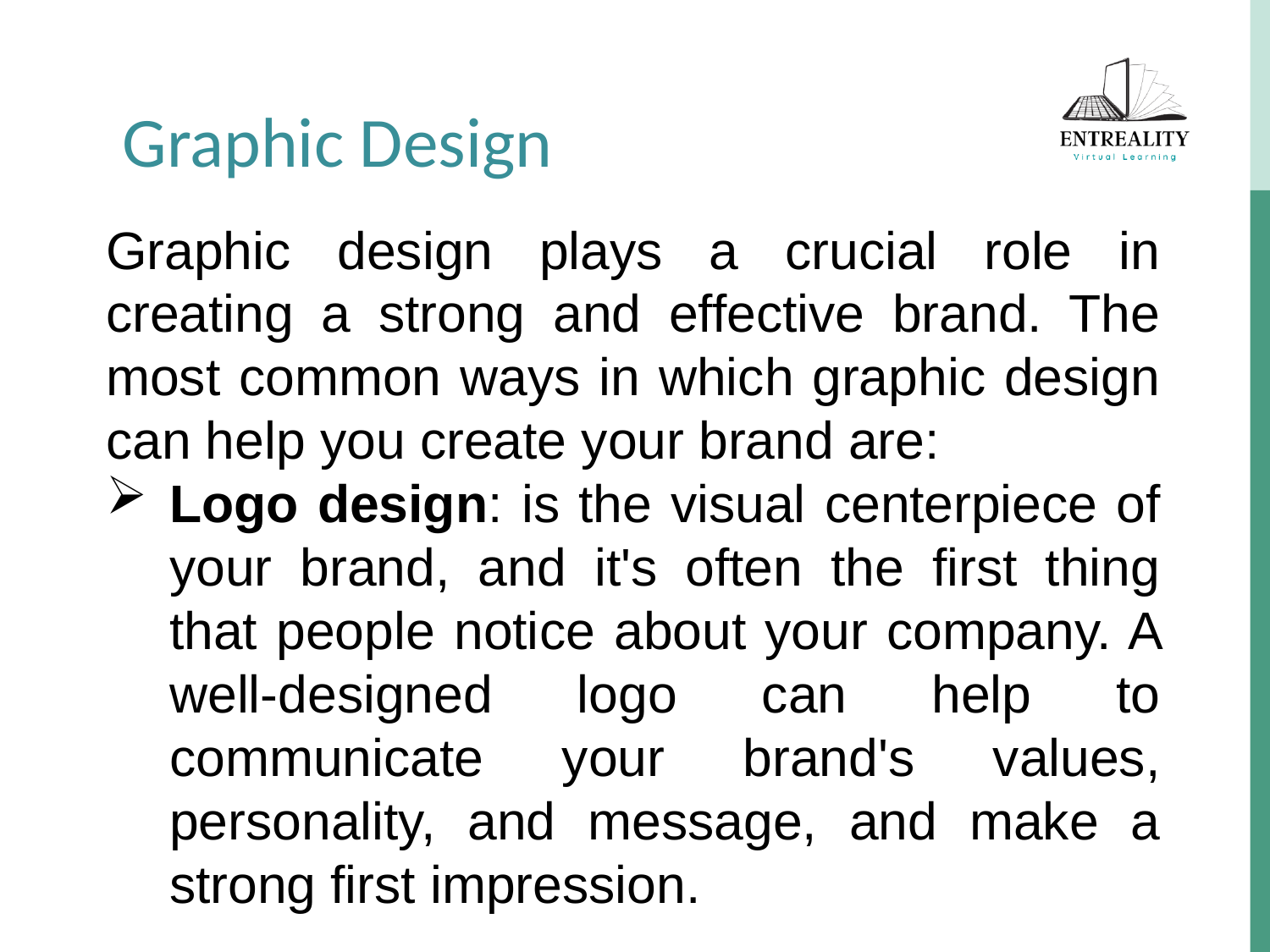

Graphic Design
Graphic design plays a crucial role in creating a strong and effective brand. The most common ways in which graphic design can help you create your brand are:
Logo design: is the visual centerpiece of your brand, and it's often the first thing that people notice about your company. A well-designed logo can help to communicate your brand's values, personality, and message, and make a strong first impression.